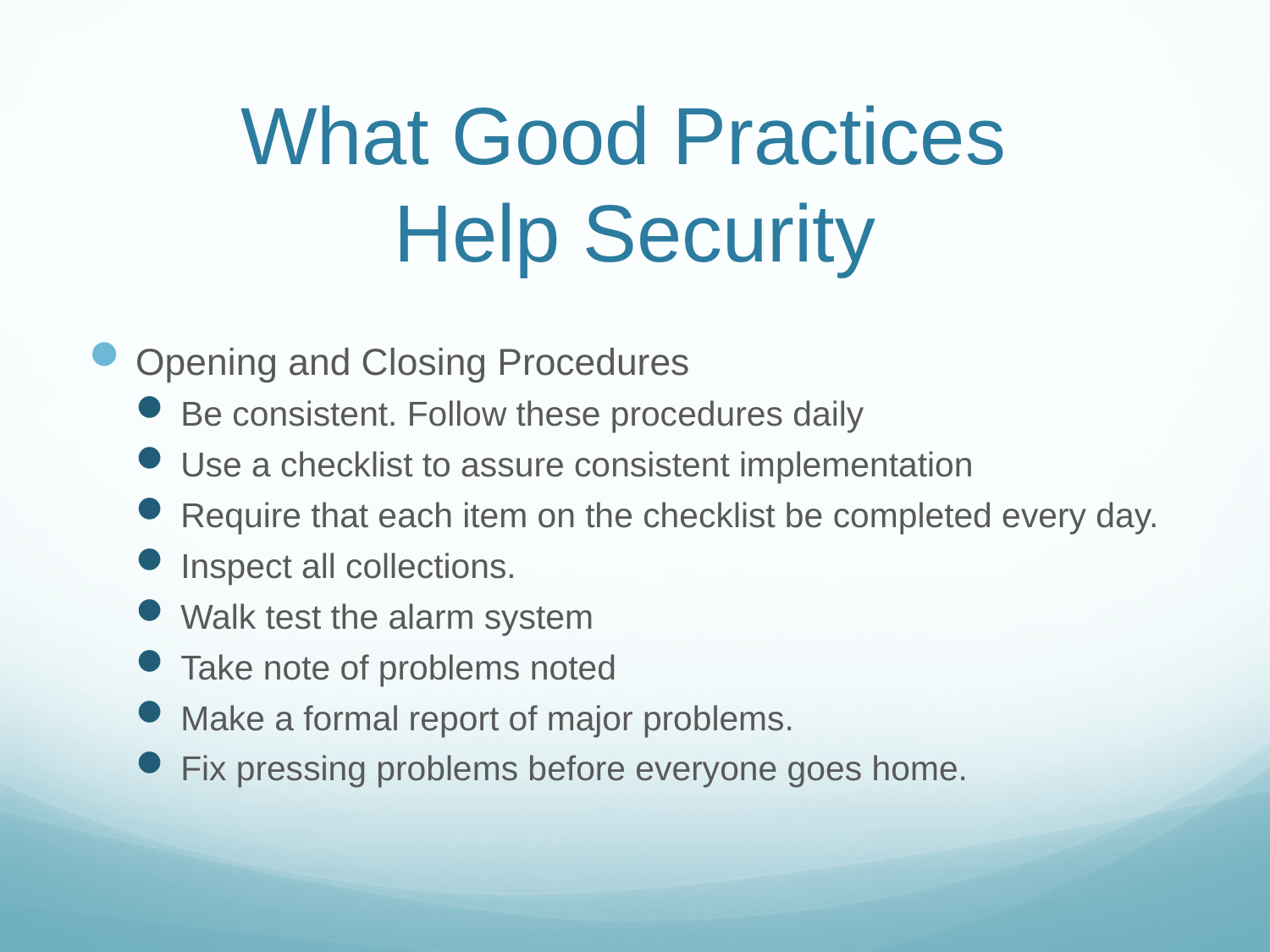

# What Good Practices Help Security
Opening and Closing Procedures
Be consistent. Follow these procedures daily
Use a checklist to assure consistent implementation
Require that each item on the checklist be completed every day.
Inspect all collections.
Walk test the alarm system
Take note of problems noted
Make a formal report of major problems.
Fix pressing problems before everyone goes home.